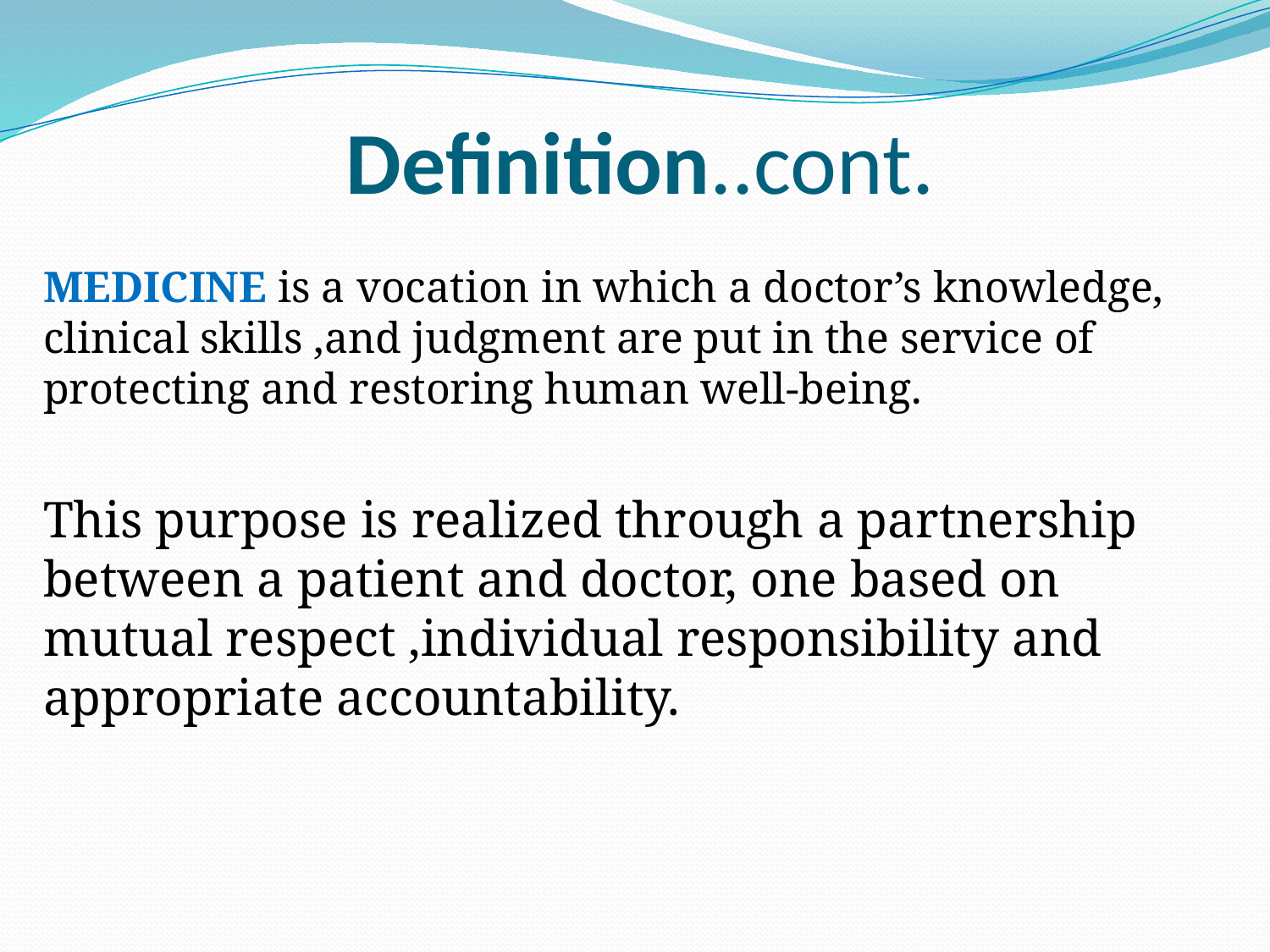

# Definition..cont.
MEDICINE is a vocation in which a doctor’s knowledge, clinical skills ,and judgment are put in the service of protecting and restoring human well-being.

This purpose is realized through a partnership between a patient and doctor, one based on mutual respect ,individual responsibility and appropriate accountability.